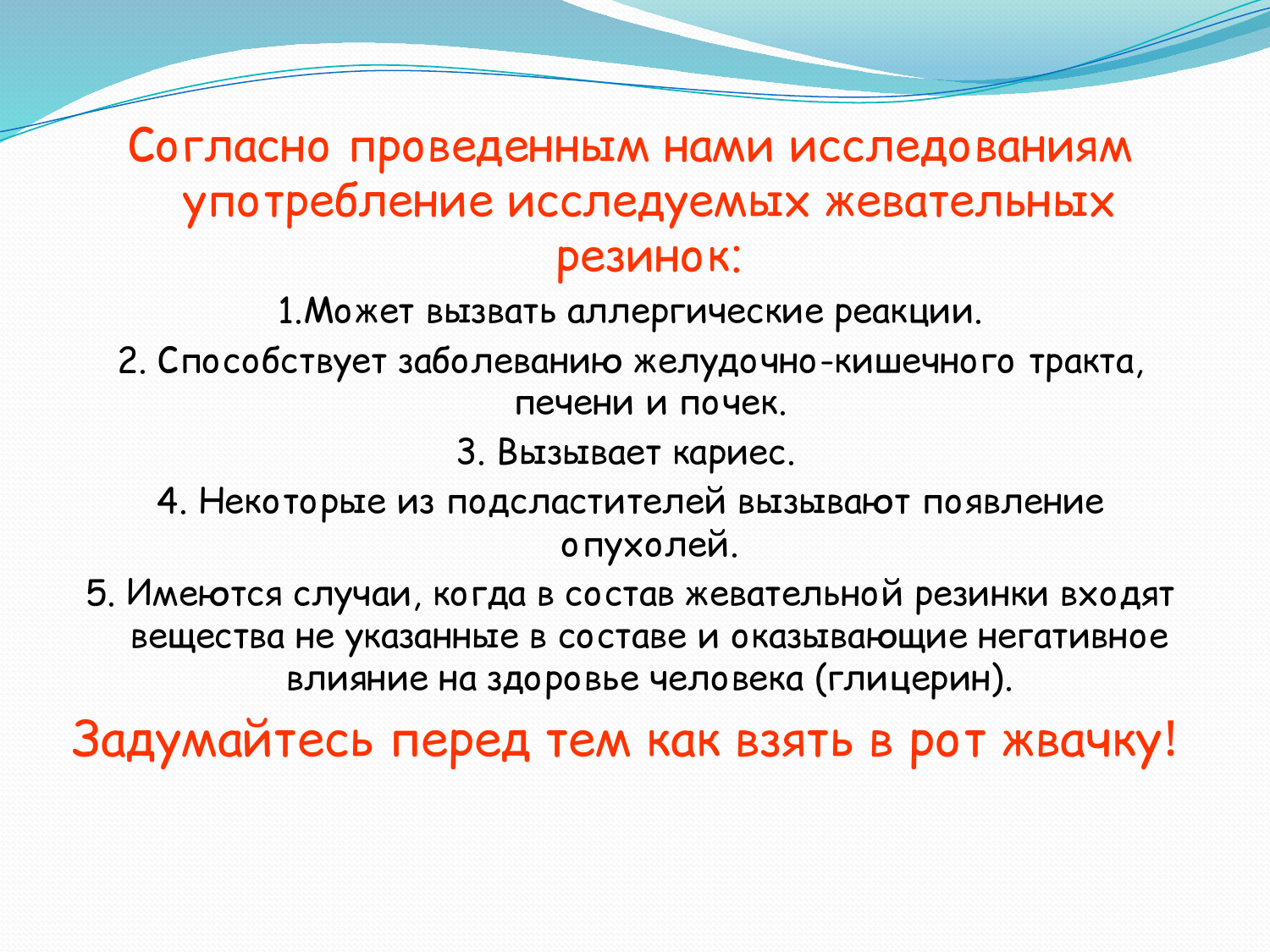

#
Согласно проведенным нами исследованиям употребление исследуемых жевательных резинок:
1.Может вызвать аллергические реакции.
2. Способствует заболеванию желудочно-кишечного тракта, печени и почек.
3. Вызывает кариес.
4. Некоторые из подсластителей вызывают появление опухолей.
5. Имеются случаи, когда в состав жевательной резинки входят вещества не указанные в составе и оказывающие негативное влияние на здоровье человека (глицерин).
Задумайтесь перед тем как взять в рот жвачку!